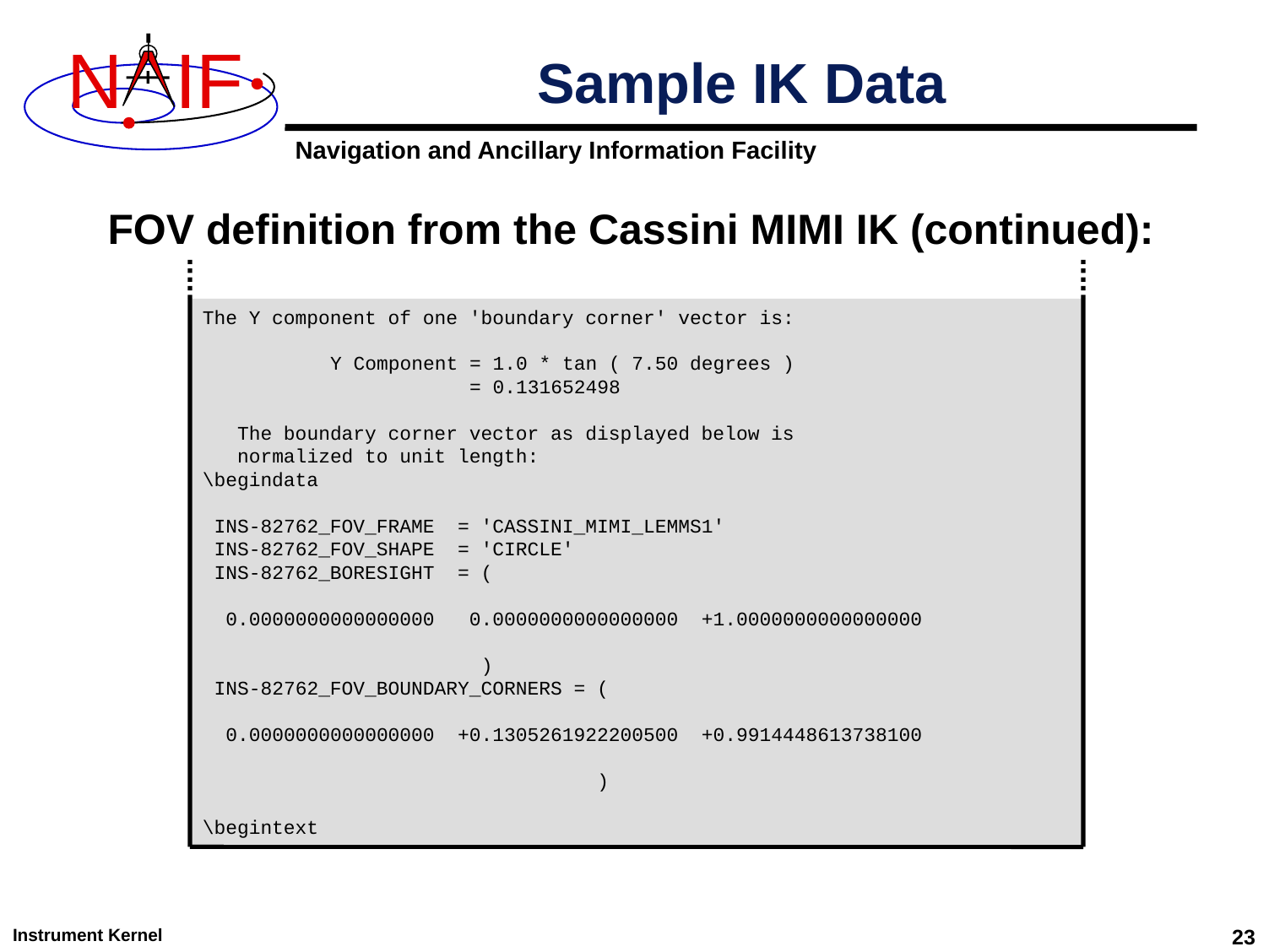

Sample IK Data
FOV definition from the Cassini MIMI IK (continued):

The Y component of one 'boundary corner' vector is:

           Y Component = 1.0 * tan ( 7.50 degrees )
                       = 0.131652498

   The boundary corner vector as displayed below is
   normalized to unit length:
\begindata

 INS-82762_FOV_FRAME  = 'CASSINI_MIMI_LEMMS1'
 INS-82762_FOV_SHAPE  = 'CIRCLE'
 INS-82762_BORESIGHT  = (

  0.0000000000000000   0.0000000000000000  +1.0000000000000000

                        )
 INS-82762_FOV_BOUNDARY_CORNERS = (

  0.0000000000000000  +0.1305261922200500  +0.9914448613738100

                                  )

\begintext

Instrument Kernel
23